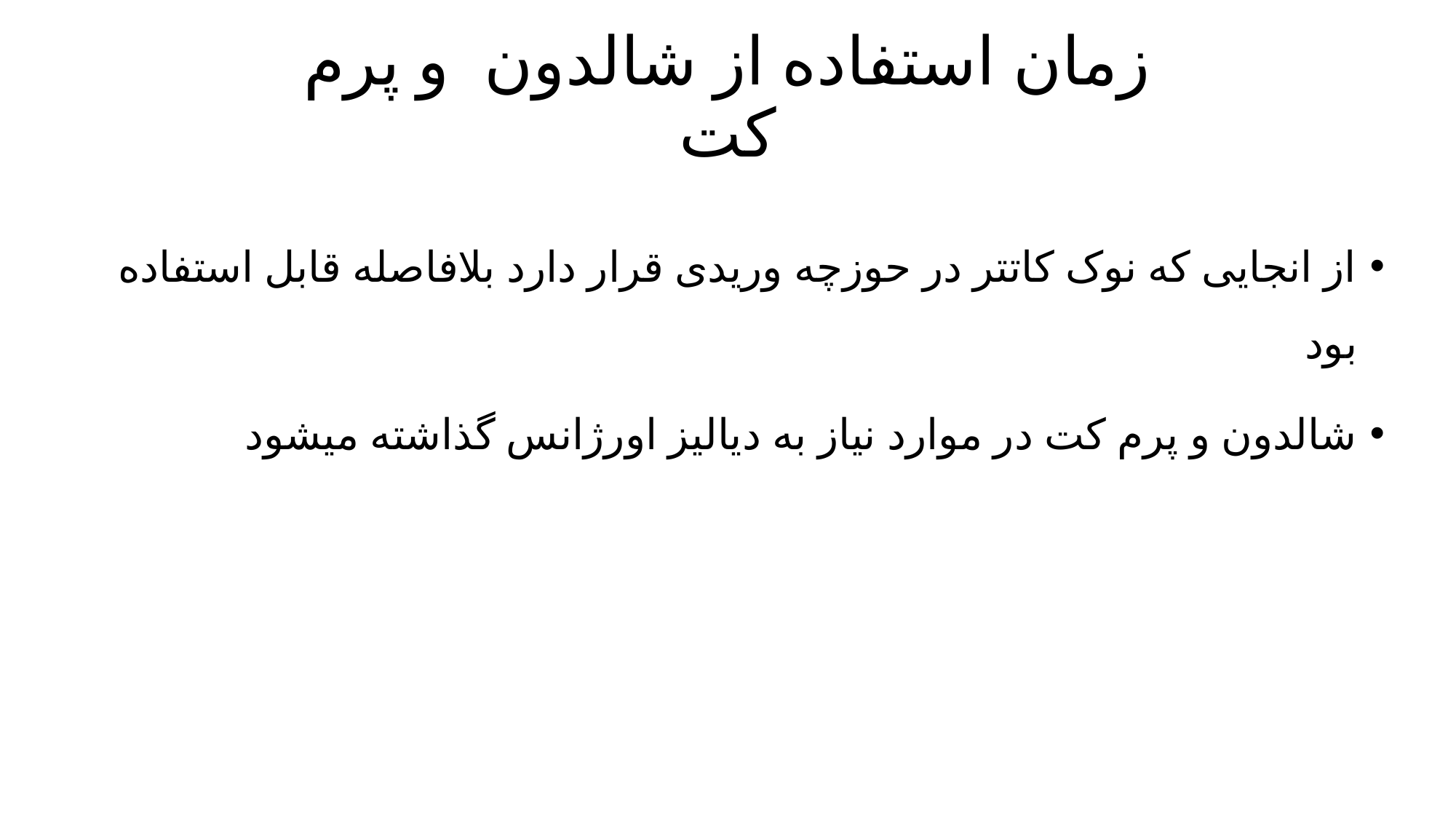

# زمان استفاده از شالدون  و پرم کت

از انجایی که نوک کاتتر در حوزچه وریدی قرار دارد بلافاصله قابل استفاده بود
شالدون و پرم کت در موارد نیاز به دیالیز اورژانس گذاشته میشود